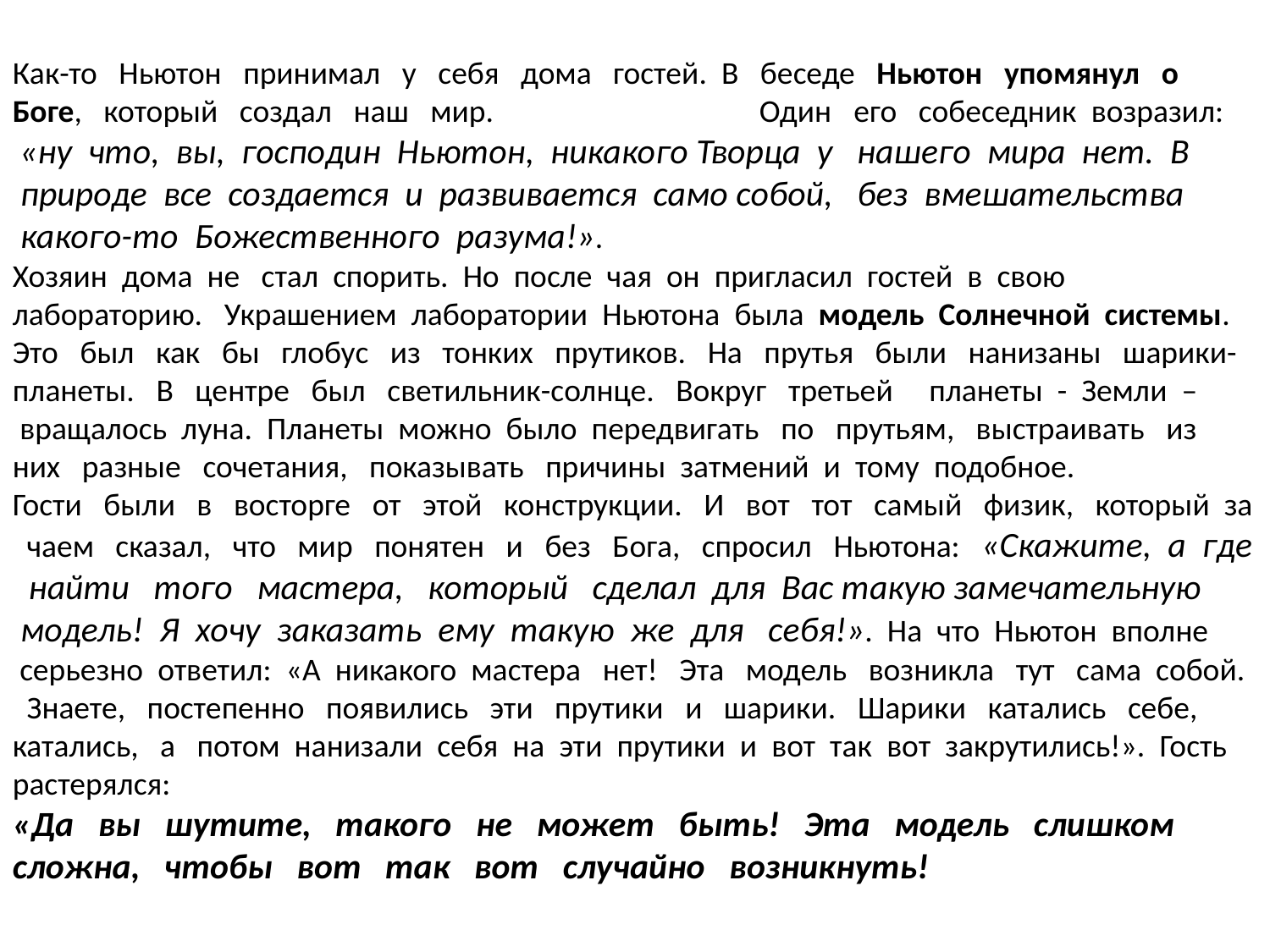

Как-­то   Ньютон   принимал   у   себя   дома   гостей.  В   беседе   Ньютон   упомянул   о   Боге,   который   создал   наш   мир.                                     Один   его   собеседник  возразил:  «ну  что,  вы,  господин  Ньютон,  никакого Творца  у   нашего  мира  нет.  В  природе  все  создается  и  развивается  само собой,   без  вмешательства  какого-­то  Божественного  разума!».
Хозяин  дома  не   стал  спорить.  Но  после  чая  он  пригласил  гостей  в  свою лабораторию.   Украшением  лаборатории  Ньютона  была  модель  Солнечной  системы.
Это   был   как   бы   глобус   из   тонких   прутиков.   На   прутья   были   нанизаны   шарики-планеты.   В   центре   был   светильник-­солнце.   Вокруг   третьей     планеты  -­  Земли  –  вращалось  луна.  Планеты  можно  было  передвигать   по   прутьям,   выстраивать   из  них   разные   сочетания,   показывать   причины  затмений  и  тому  подобное.
Гости   были   в   восторге   от   этой   конструкции.   И   вот   тот   самый   физик,   который  за   чаем   сказал,   что   мир   понятен   и   без   Бога,   спросил   Ньютона:   «Скажите,  а  где   найти   того   мастера,   который   сделал  для  Вас такую замечательную  модель!  Я  хочу  заказать  ему  такую  же  для   себя!».  На  что  Ньютон  вполне  серьезно  ответил:  «А  никакого  мастера   нет!   Эта   модель   возникла   тут   сама  собой.   Знаете,   постепенно   появились   эти   прутики   и   шарики.   Шарики   катались   себе,  катались,   а   потом  нанизали  себя  на  эти  прутики  и  вот  так  вот  закрутились!».  Гость   растерялся:
«Да   вы   шутите,   такого   не   может   быть!   Эта   модель   слишком   сложна,   чтобы   вот   так   вот   случайно   возникнуть!